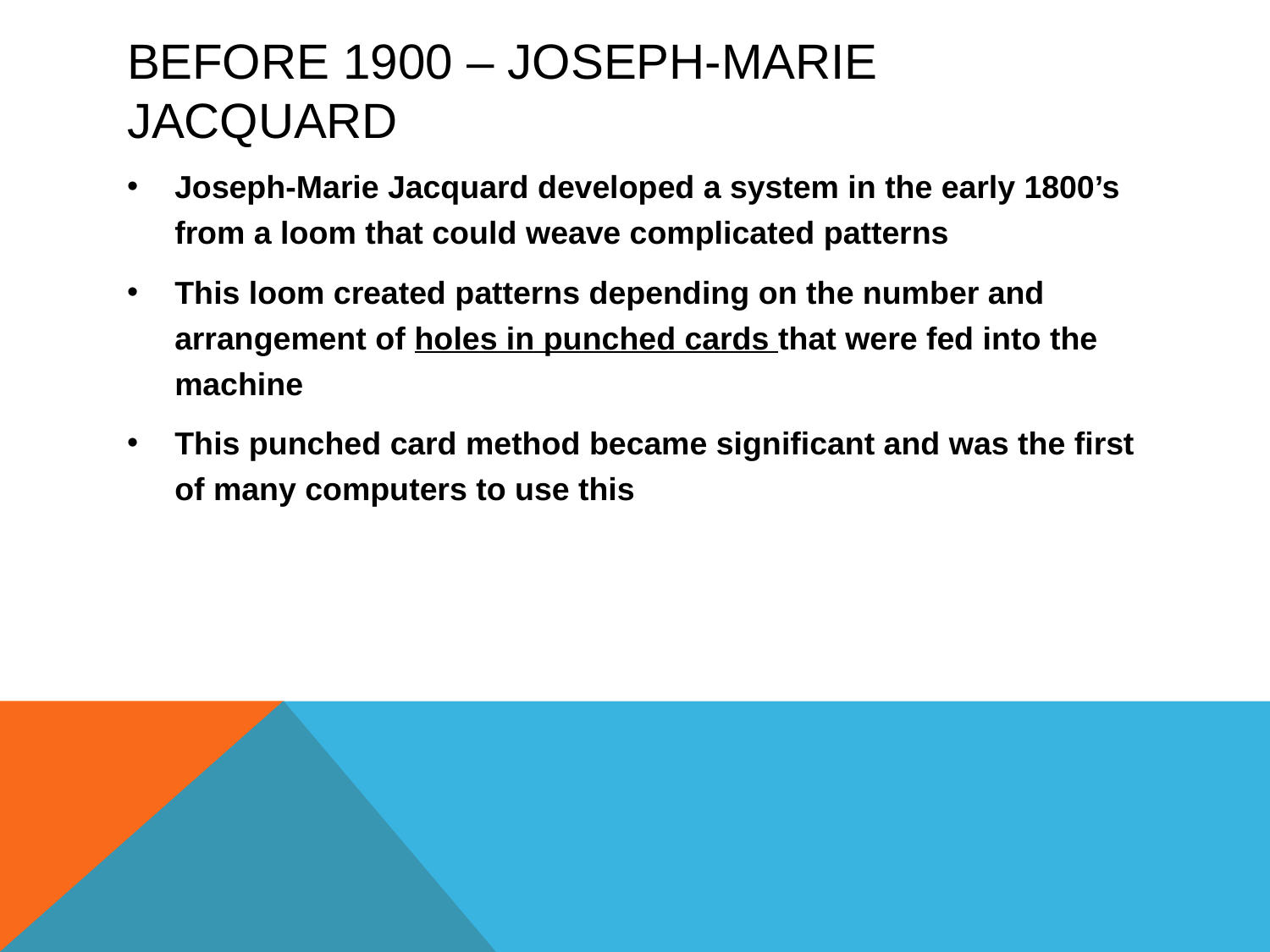

# Before 1900 – Joseph-Marie Jacquard
Joseph-Marie Jacquard developed a system in the early 1800’s from a loom that could weave complicated patterns
This loom created patterns depending on the number and arrangement of holes in punched cards that were fed into the machine
This punched card method became significant and was the first of many computers to use this